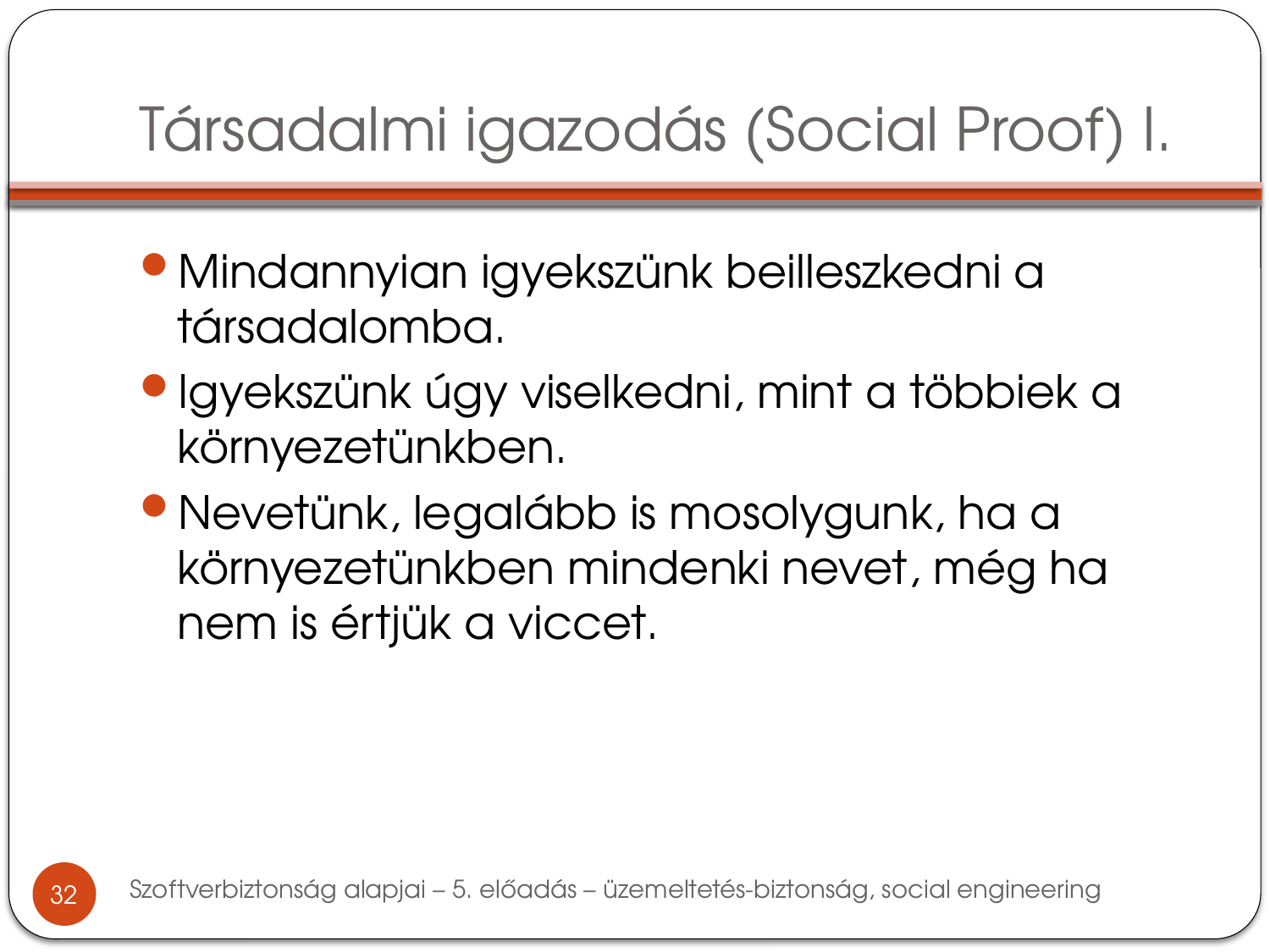

# Társadalmi igazodás (Social Proof) I.
Mindannyian igyekszünk beilleszkedni a társadalomba.
Igyekszünk úgy viselkedni, mint a többiek a környezetünkben.
Nevetünk, legalább is mosolygunk, ha a környezetünkben mindenki nevet, még ha nem is értjük a viccet.
Szoftverbiztonság alapjai – 5. előadás – üzemeltetés-biztonság, social engineering
32